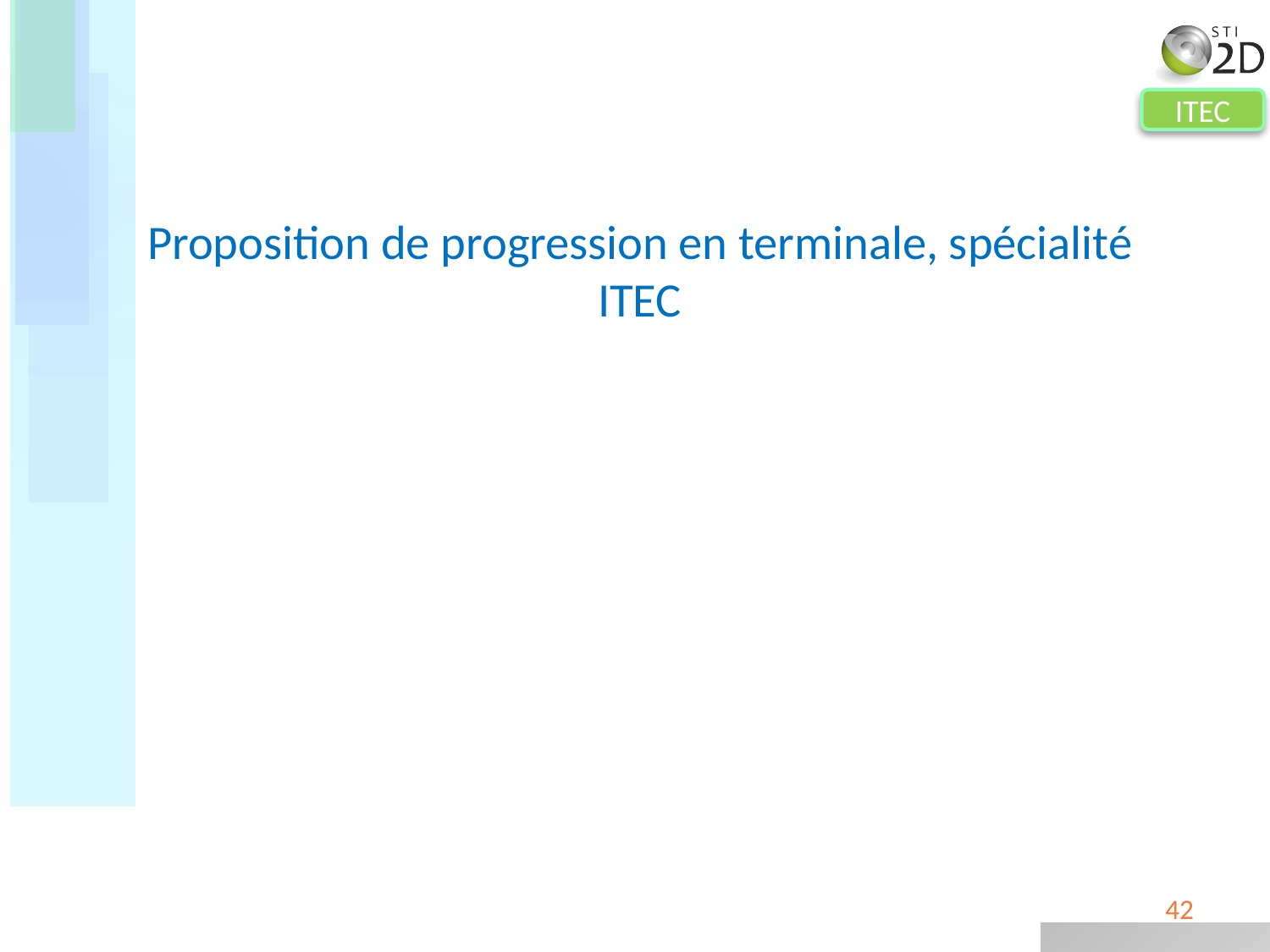

# Proposition de progression en terminale, spécialité ITEC
42